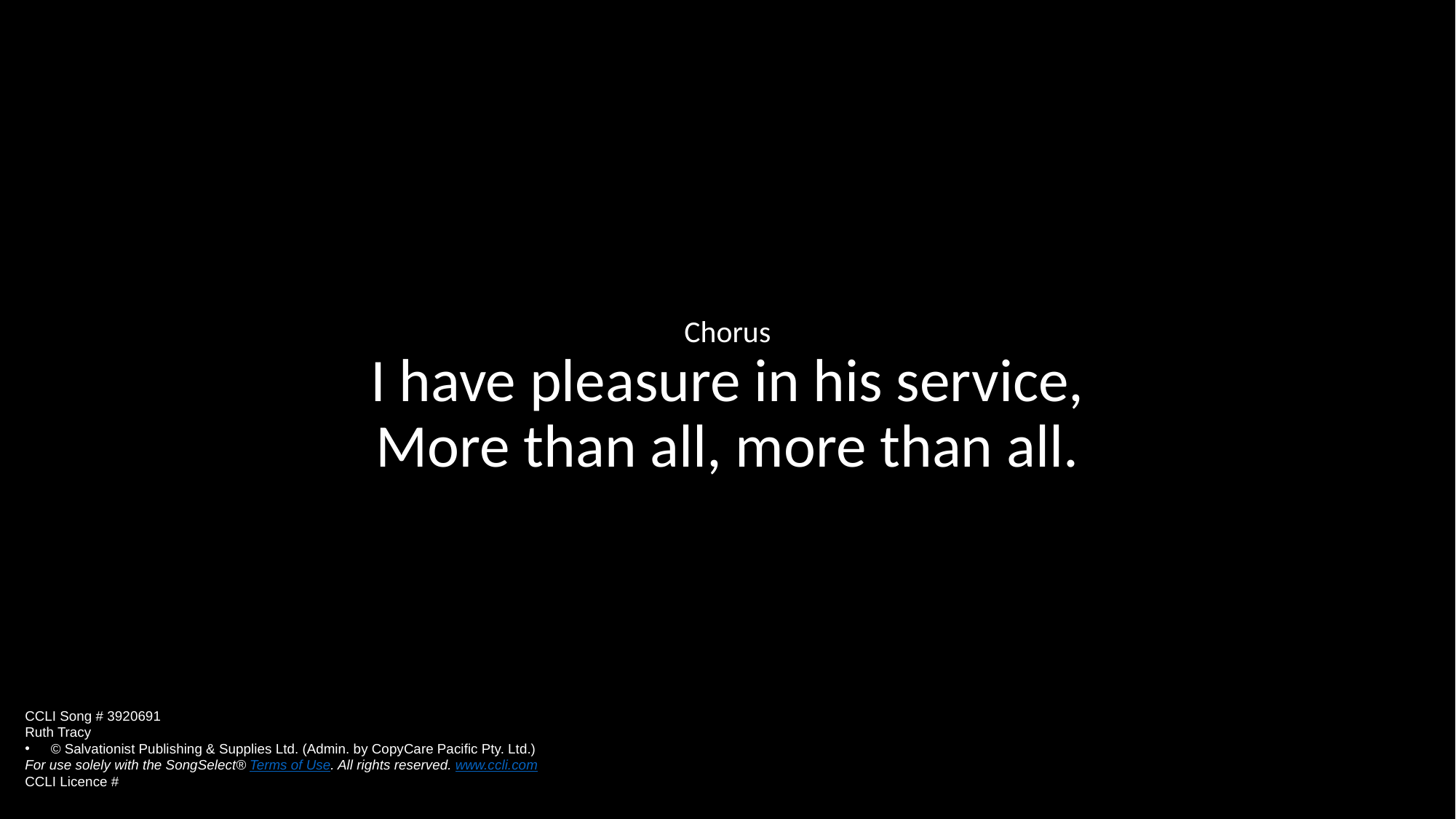

Chorus
I have pleasure in his service,
More than all, more than all.
CCLI Song # 3920691
Ruth Tracy
© Salvationist Publishing & Supplies Ltd. (Admin. by CopyCare Pacific Pty. Ltd.)
For use solely with the SongSelect® Terms of Use. All rights reserved. www.ccli.com
CCLI Licence #